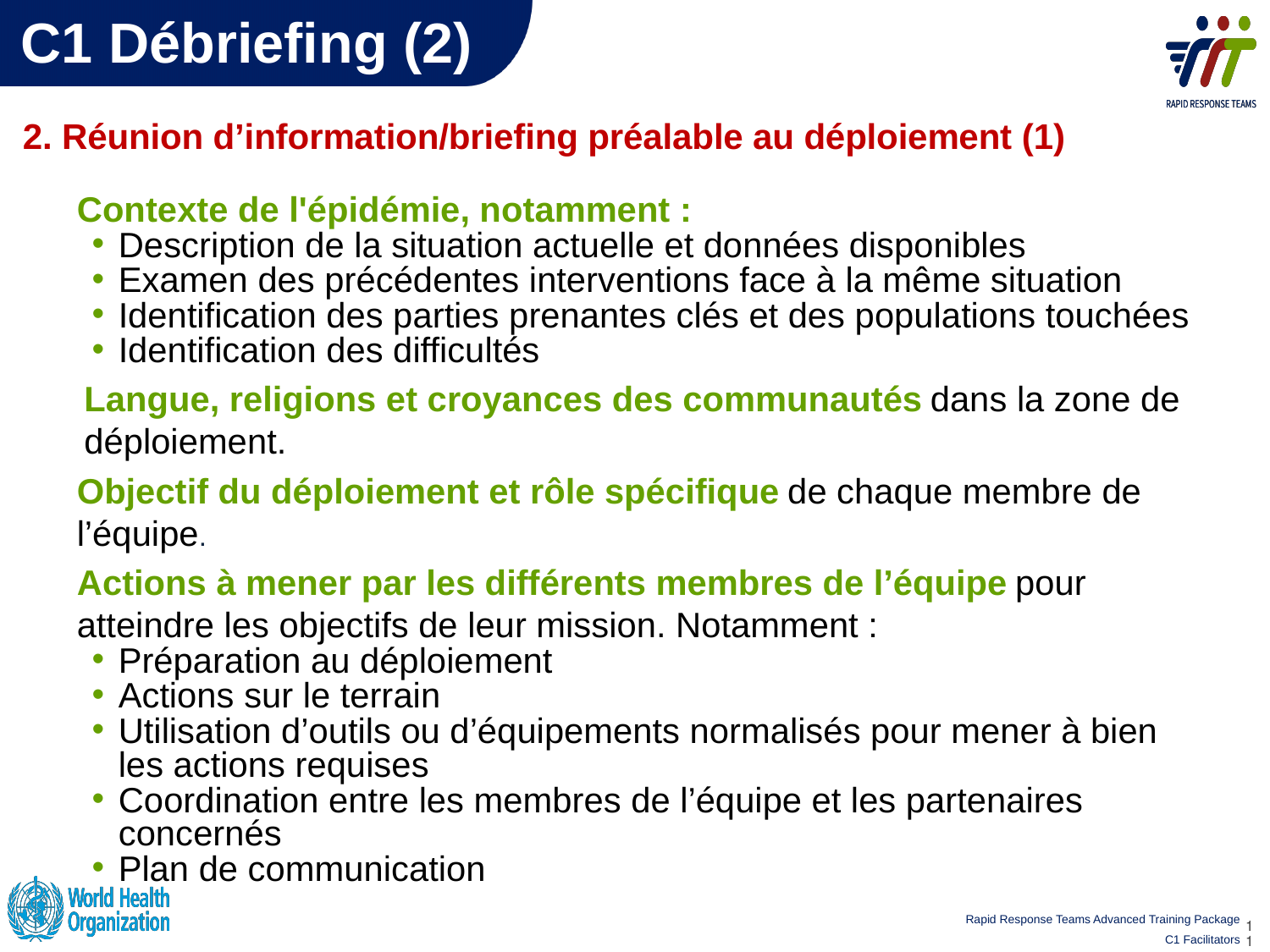

C1 Débriefing (2)
# 2. Réunion d’information/briefing préalable au déploiement (1)
Contexte de l'épidémie, notamment :
Description de la situation actuelle et données disponibles
Examen des précédentes interventions face à la même situation
Identification des parties prenantes clés et des populations touchées
Identification des difficultés
Langue, religions et croyances des communautés dans la zone de déploiement.
Objectif du déploiement et rôle spécifique de chaque membre de l’équipe.
Actions à mener par les différents membres de l’équipe pour atteindre les objectifs de leur mission. Notamment :
Préparation au déploiement
Actions sur le terrain
Utilisation d’outils ou d’équipements normalisés pour mener à bien les actions requises
Coordination entre les membres de l’équipe et les partenaires concernés
Plan de communication